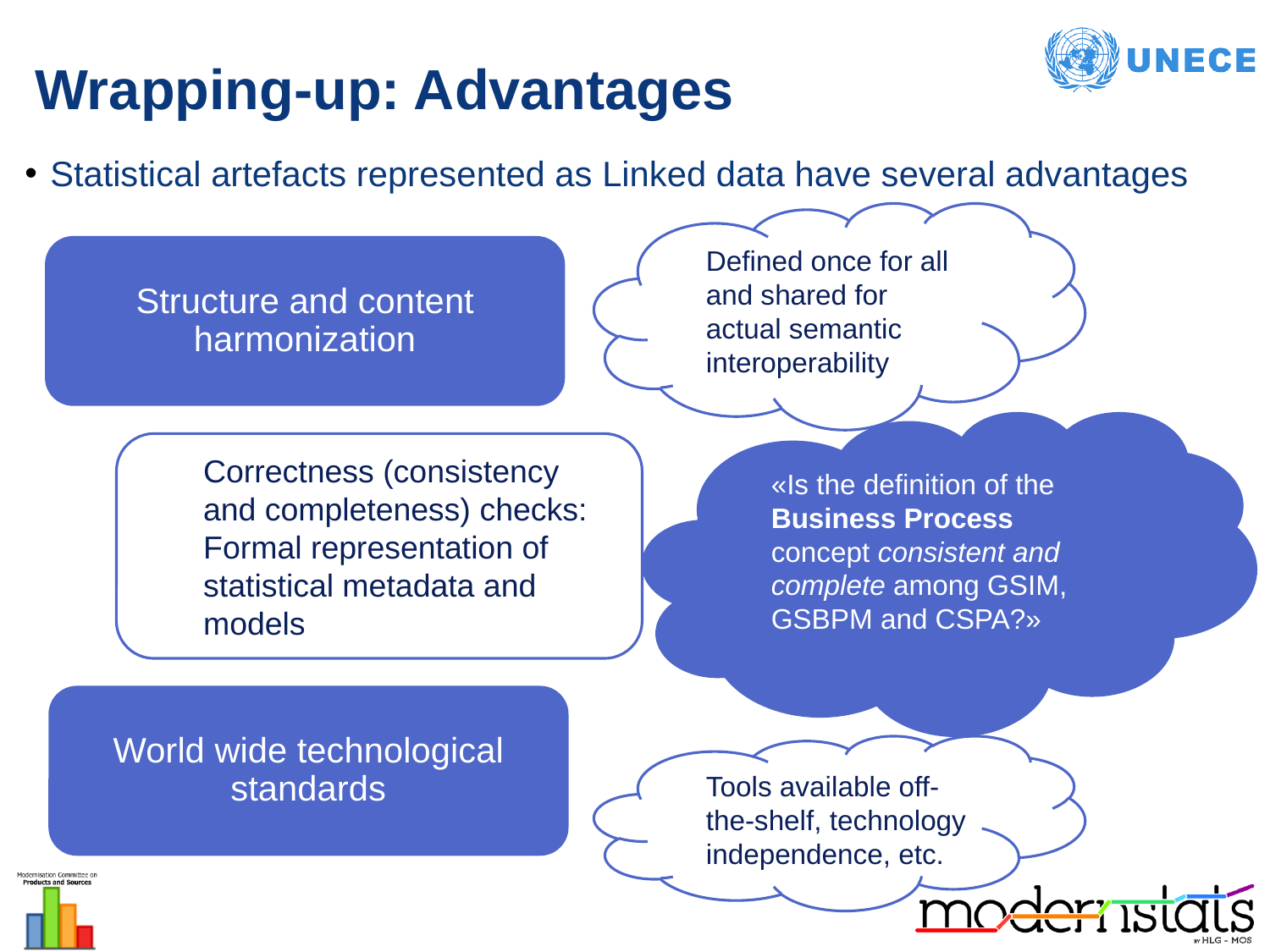

# Wrapping-up: Advantages
Statistical artefacts represented as Linked data have several advantages
Defined once for all and shared for actual semantic interoperability
Structure and content harmonization
«Is the definition of the Business Process concept consistent and complete among GSIM, GSBPM and CSPA?»

Correctness (consistency and completeness) checks:
Formal representation of statistical metadata and models
World wide technological standards
Tools available off-the-shelf, technology independence, etc.